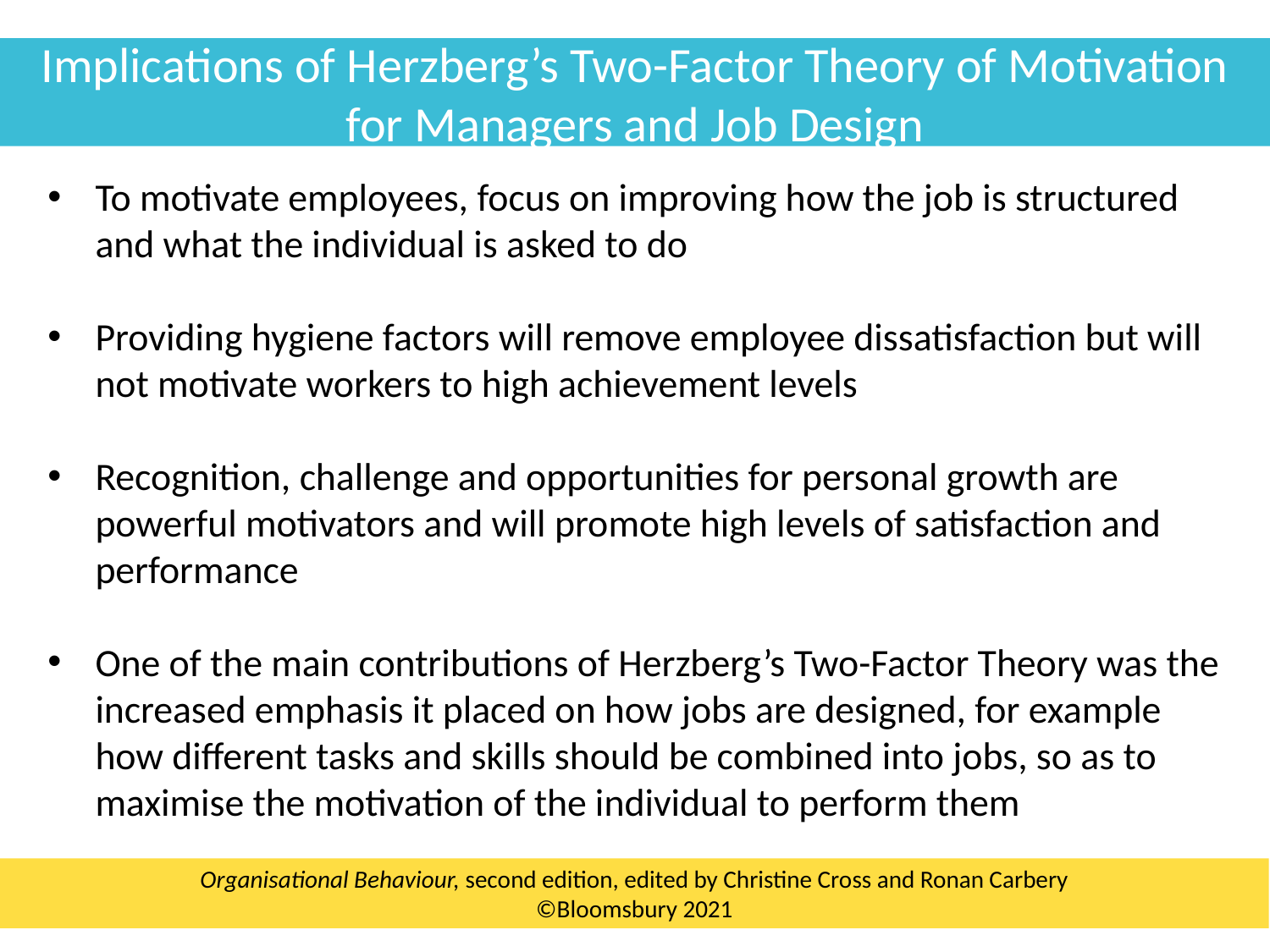

Implications of Herzberg’s Two-Factor Theory of Motivation for Managers and Job Design
To motivate employees, focus on improving how the job is structured and what the individual is asked to do

Providing hygiene factors will remove employee dissatisfaction but will not motivate workers to high achievement levels

Recognition, challenge and opportunities for personal growth are powerful motivators and will promote high levels of satisfaction and performance

One of the main contributions of Herzberg’s Two-Factor Theory was the increased emphasis it placed on how jobs are designed, for example how different tasks and skills should be combined into jobs, so as to maximise the motivation of the individual to perform them